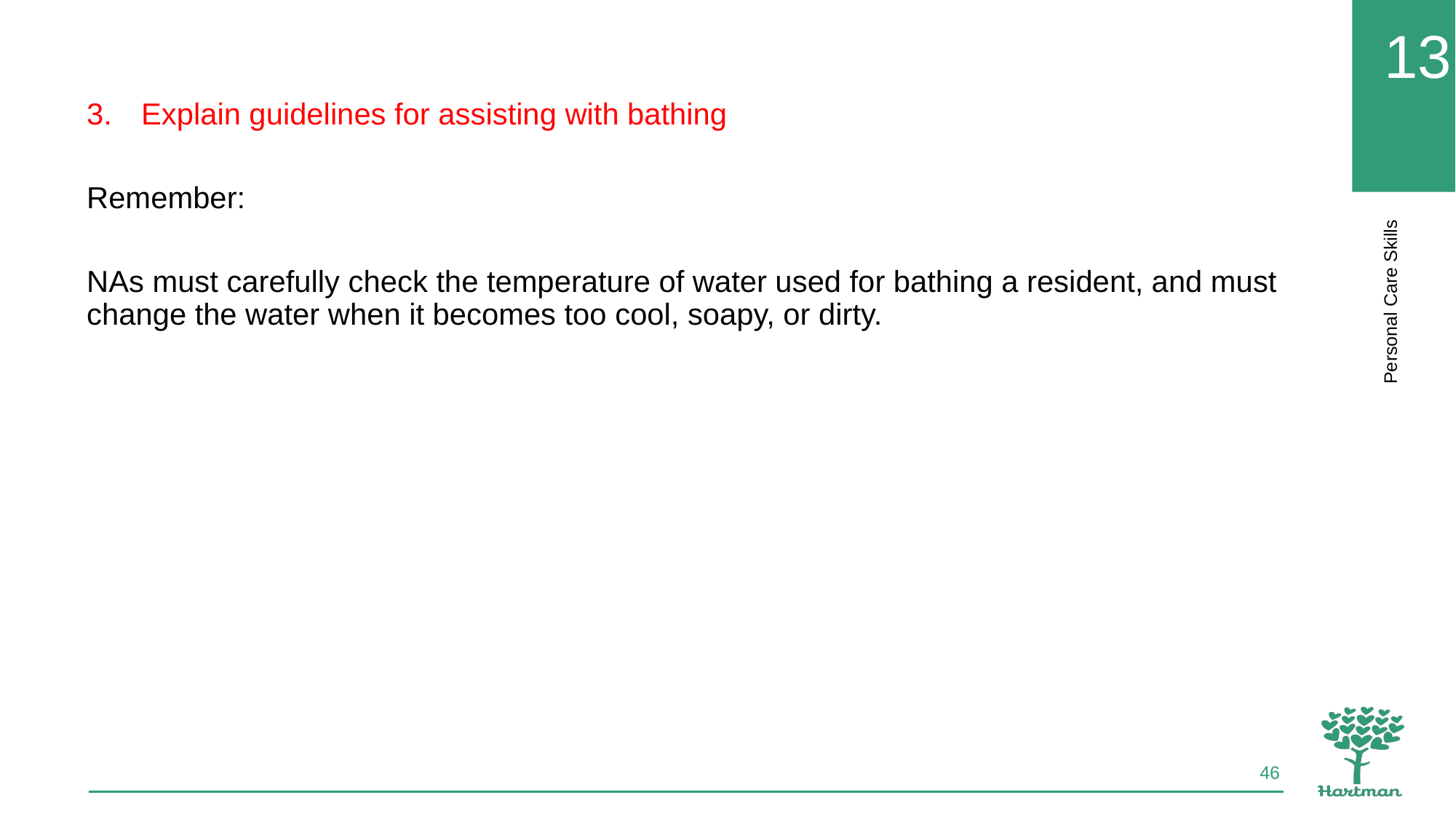

Explain guidelines for assisting with bathing

Remember:

NAs must carefully check the temperature of water used for bathing a resident, and must change the water when it becomes too cool, soapy, or dirty.

46